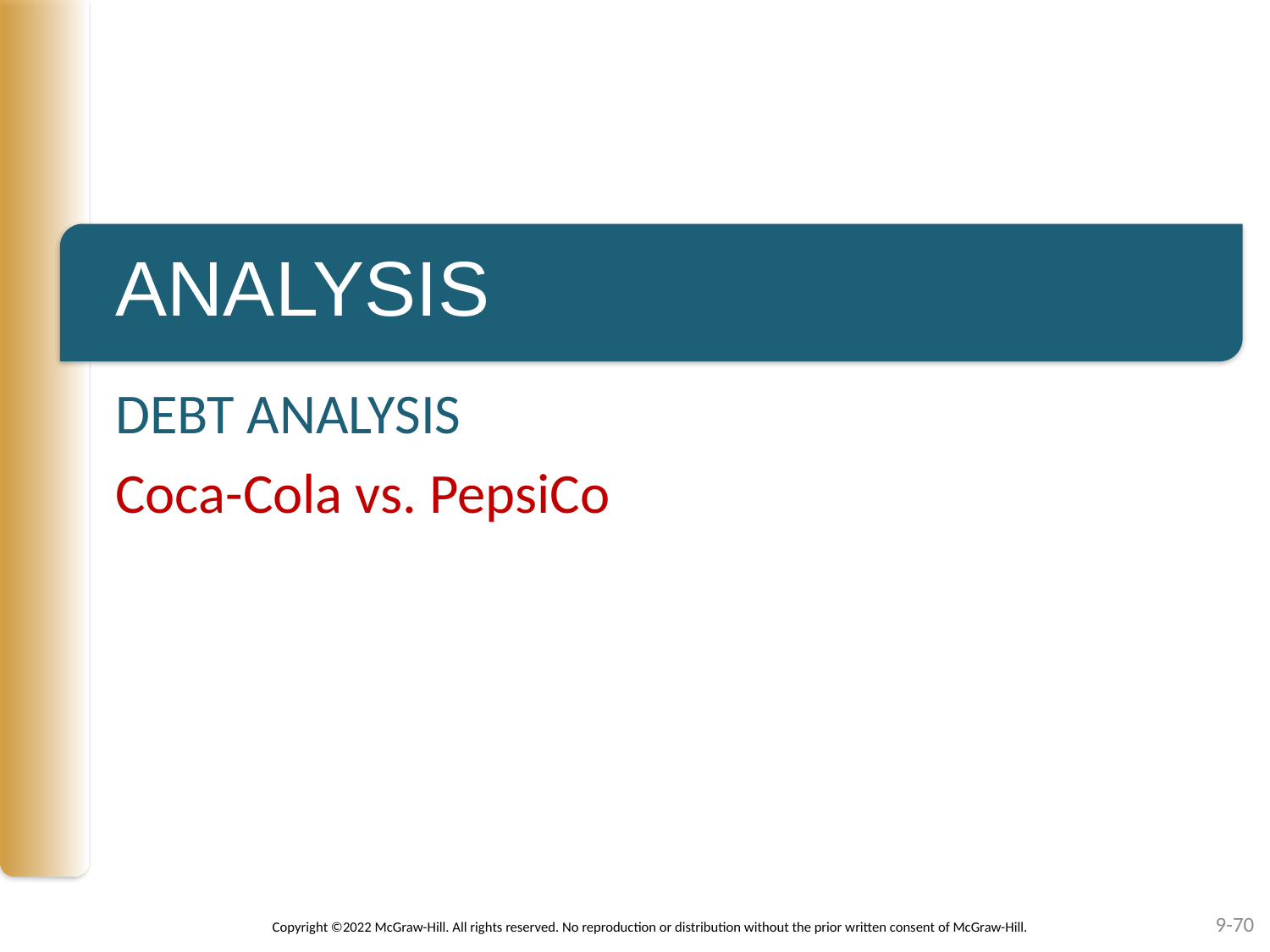

# ANALYSIS
DEBT ANALYSIS
Coca-Cola vs. PepsiCo
9-70
Copyright ©2022 McGraw-Hill. All rights reserved. No reproduction or distribution without the prior written consent of McGraw-Hill.